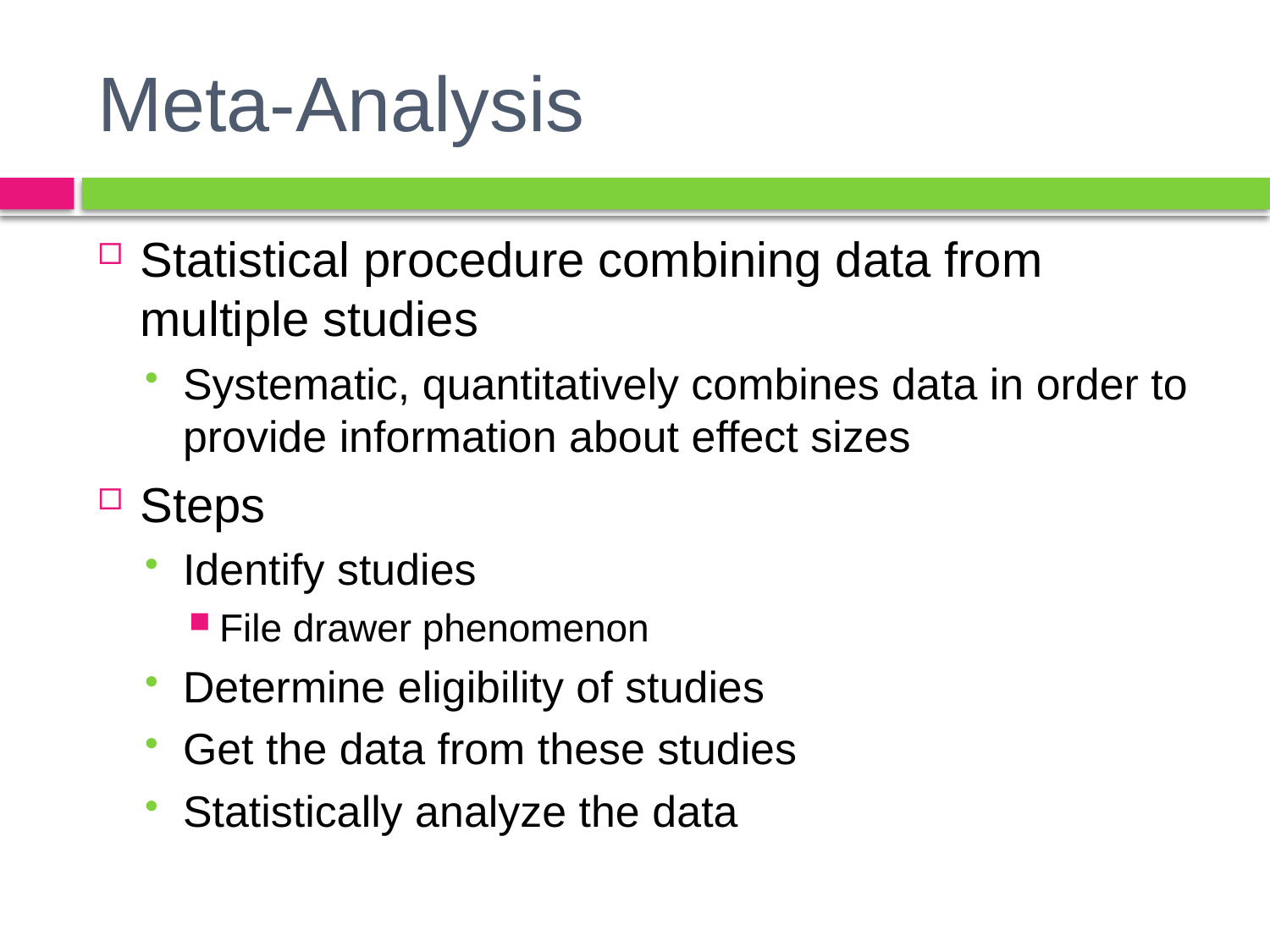

# Meta-Analysis
Statistical procedure combining data from multiple studies
Systematic, quantitatively combines data in order to provide information about effect sizes
Steps
Identify studies
File drawer phenomenon
Determine eligibility of studies
Get the data from these studies
Statistically analyze the data